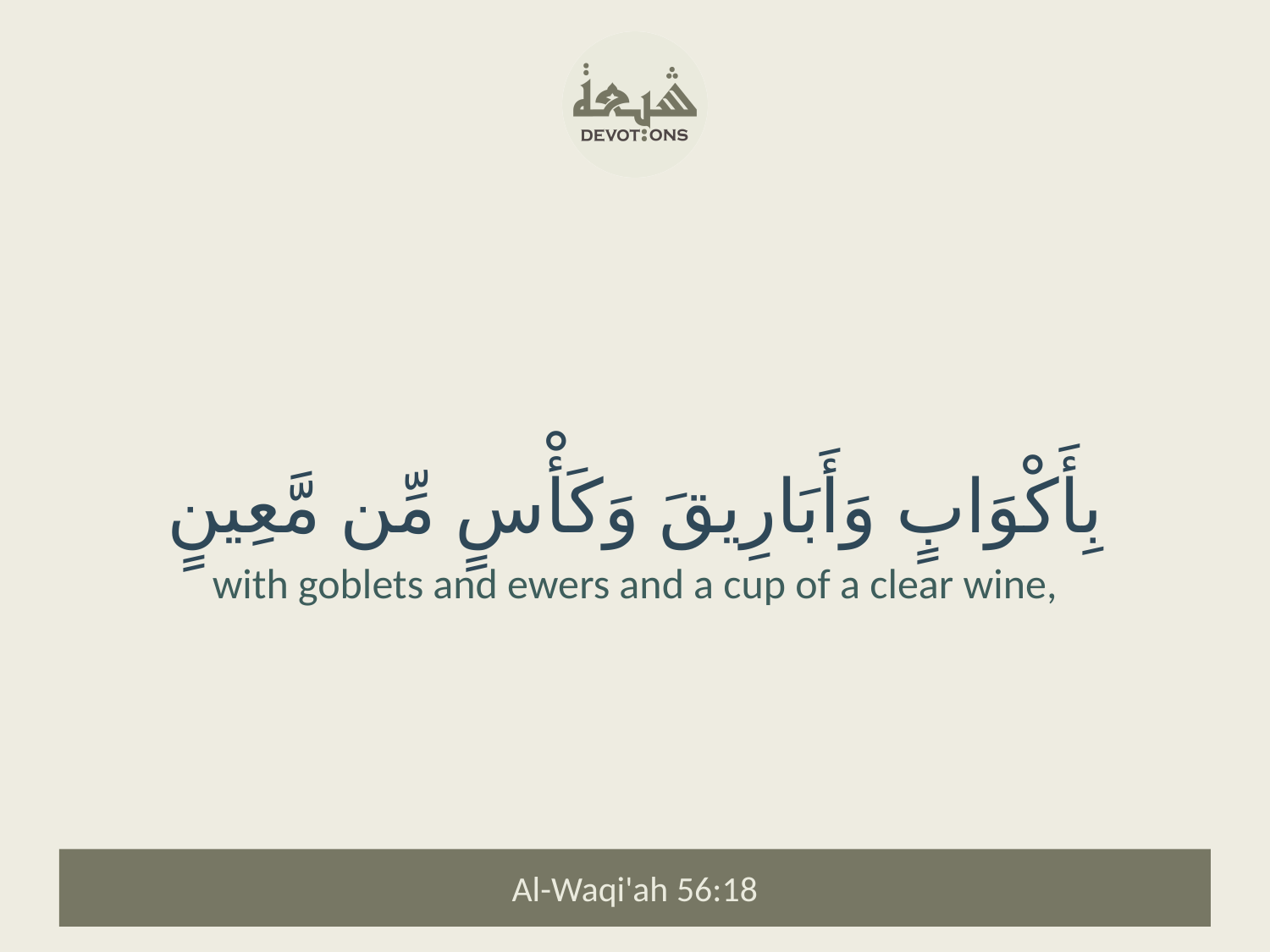

بِأَكْوَابٍ وَأَبَارِيقَ وَكَأْسٍ مِّن مَّعِينٍ
with goblets and ewers and a cup of a clear wine,
Al-Waqi'ah 56:18